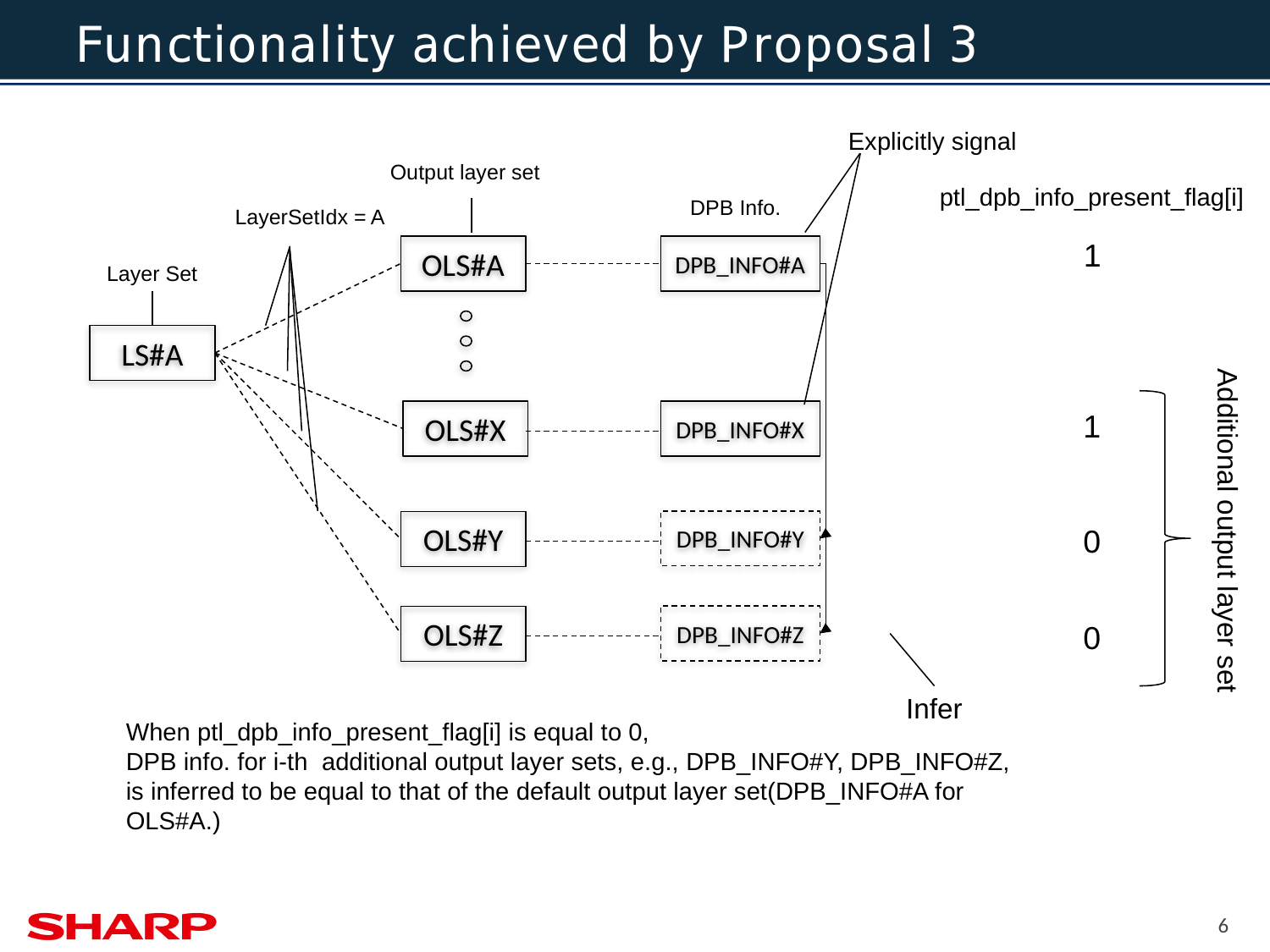

# Functionality achieved by Proposal 3
Explicitly signal
Output layer set
ptl_dpb_info_present_flag[i]
DPB Info.
LayerSetIdx = A
1
OLS#A
DPB_INFO#A
Layer Set

LS#A

1
OLS#X
DPB_INFO#X
Additional output layer set
DPB_INFO#Y
OLS#Y
0
DPB_INFO#Z
OLS#Z
0
Infer
When ptl_dpb_info_present_flag[i] is equal to 0,
DPB info. for i-th  additional output layer sets, e.g., DPB_INFO#Y, DPB_INFO#Z, is inferred to be equal to that of the default output layer set(DPB_INFO#A for OLS#A.)

6